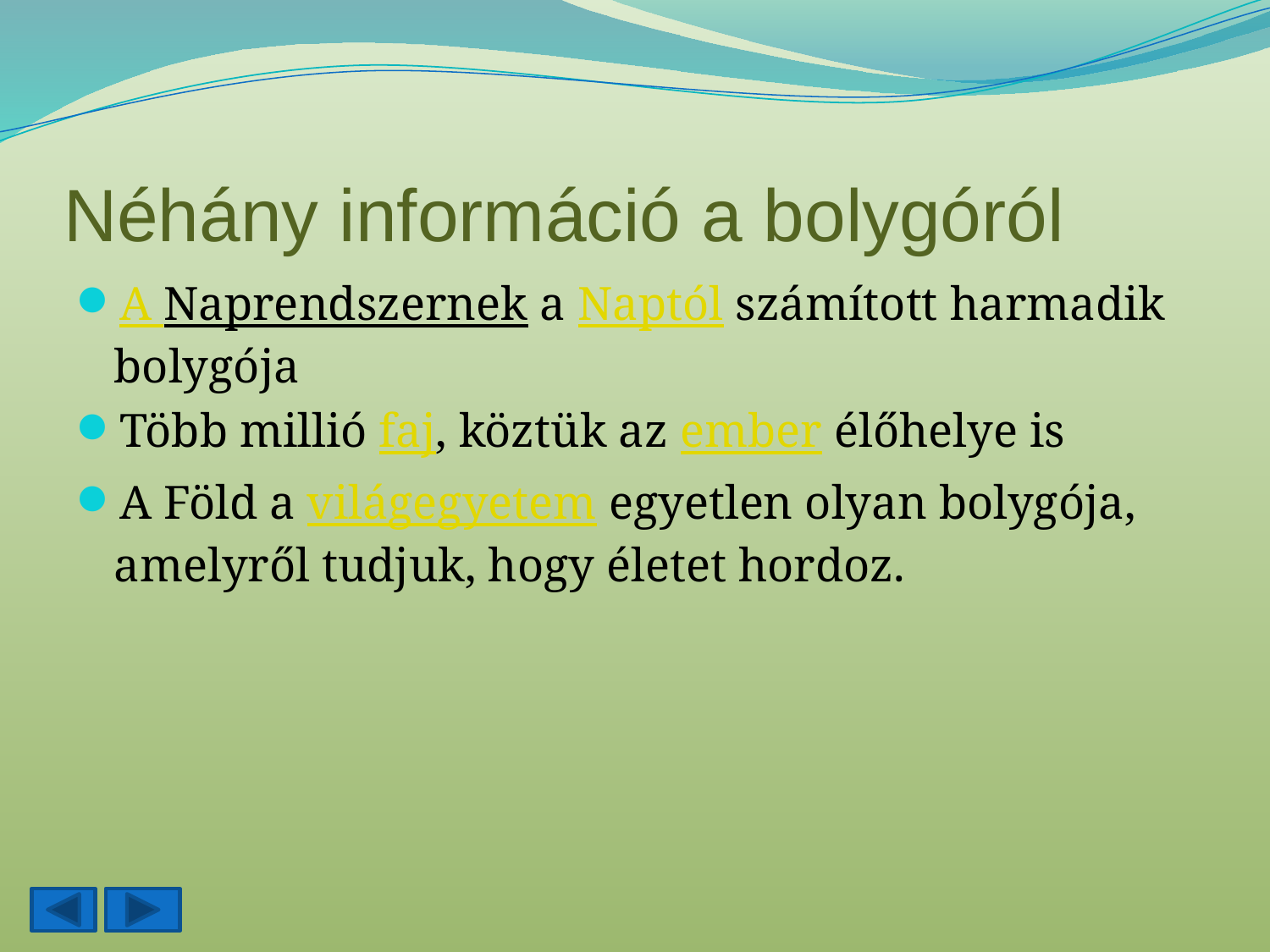

# Néhány információ a bolygóról
A Naprendszernek a Naptól számított harmadik bolygója
Több millió faj, köztük az ember élőhelye is
A Föld a világegyetem egyetlen olyan bolygója, amelyről tudjuk, hogy életet hordoz.